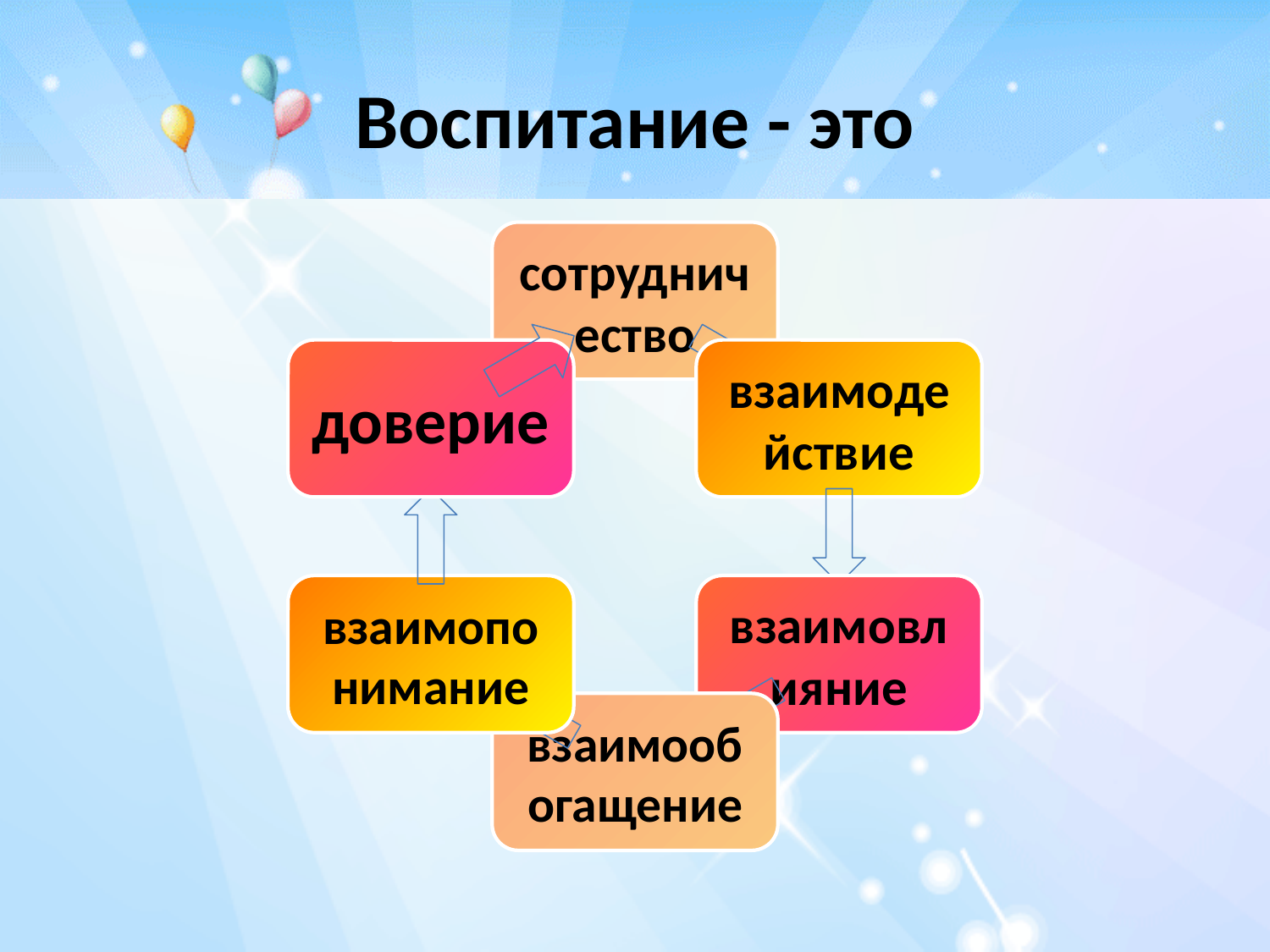

# Воспитание - это
сотрудничество
взаимообогащение
взаимопонимание
доверие